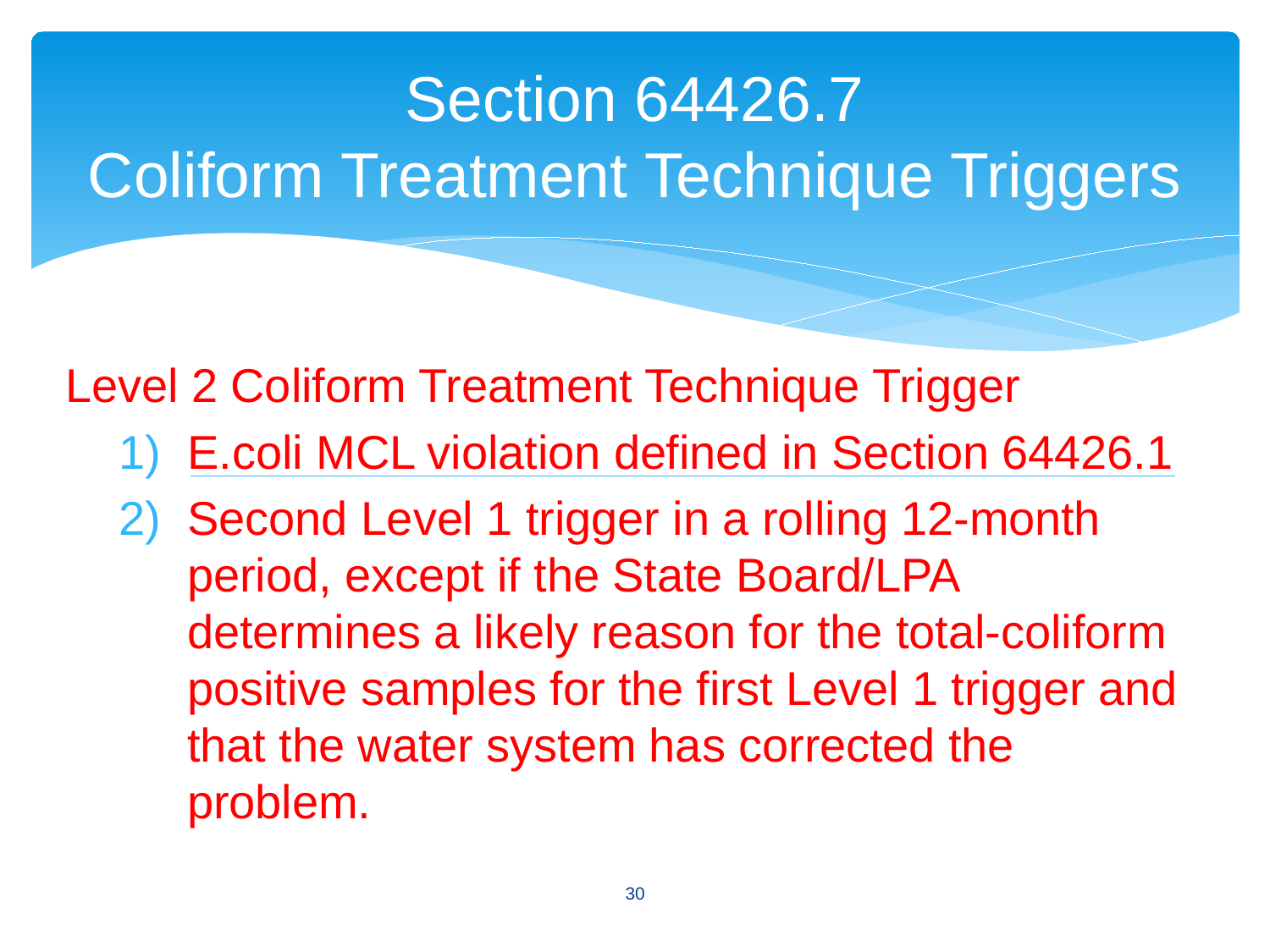

# Section 64426.7 Coliform Treatment Technique Triggers
Level 2 Coliform Treatment Technique Trigger
E.coli MCL violation defined in Section 64426.1
Second Level 1 trigger in a rolling 12-month period, except if the State Board/LPA determines a likely reason for the total-coliform positive samples for the first Level 1 trigger and that the water system has corrected the problem.

30